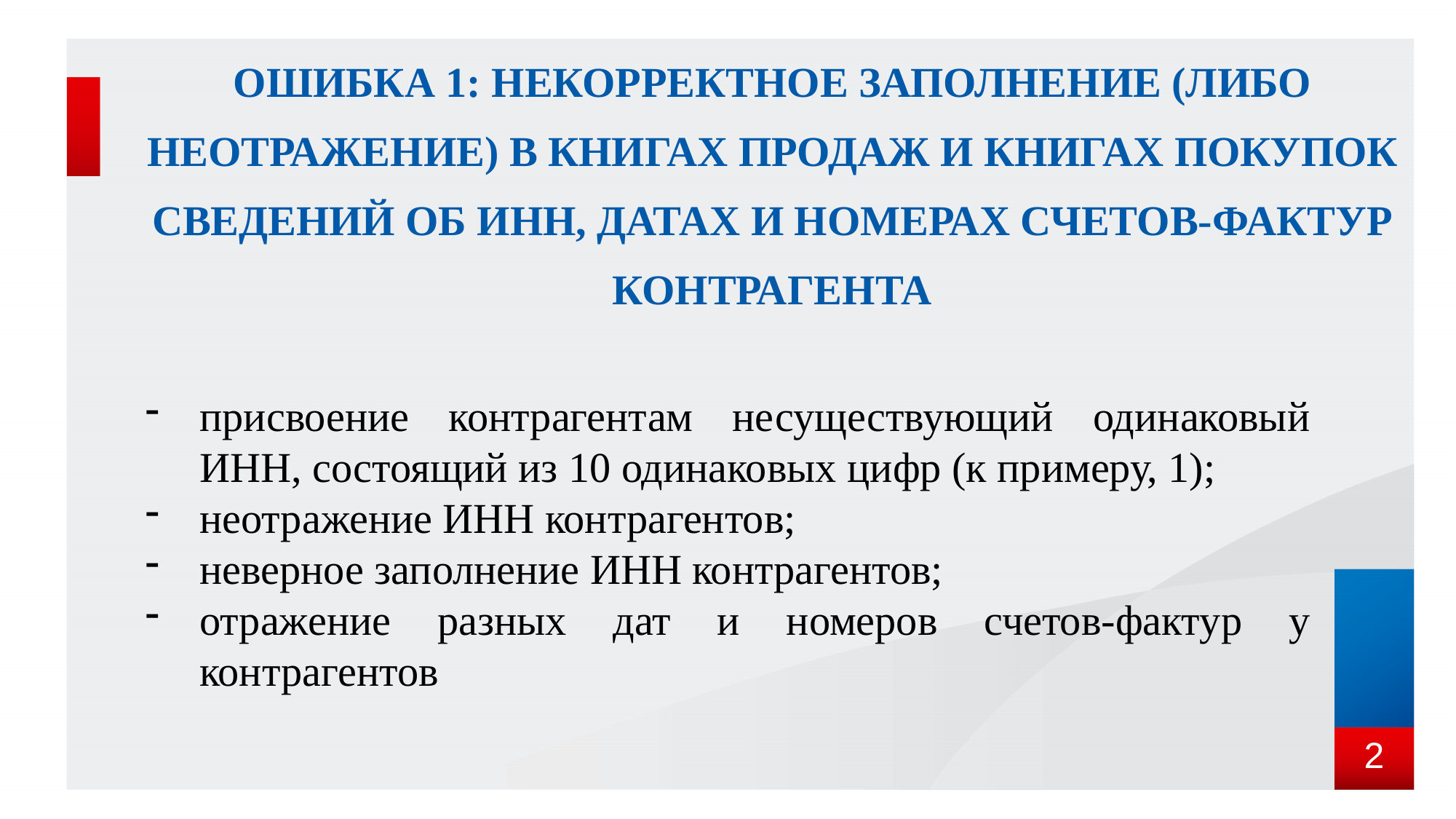

# Ошибка 1: НЕКОРРЕКТНОЕ ЗАПОЛНЕНИЕ (ЛИБО НЕОтРАЖЕНИЕ) в книгах продаж и книгах покупок сведений об ИНН, датах и номерах счетов-фактур контрагента
присвоение контрагентам несуществующий одинаковый ИНН, состоящий из 10 одинаковых цифр (к примеру, 1);
неотражение ИНН контрагентов;
неверное заполнение ИНН контрагентов;
отражение разных дат и номеров счетов-фактур у контрагентов
2